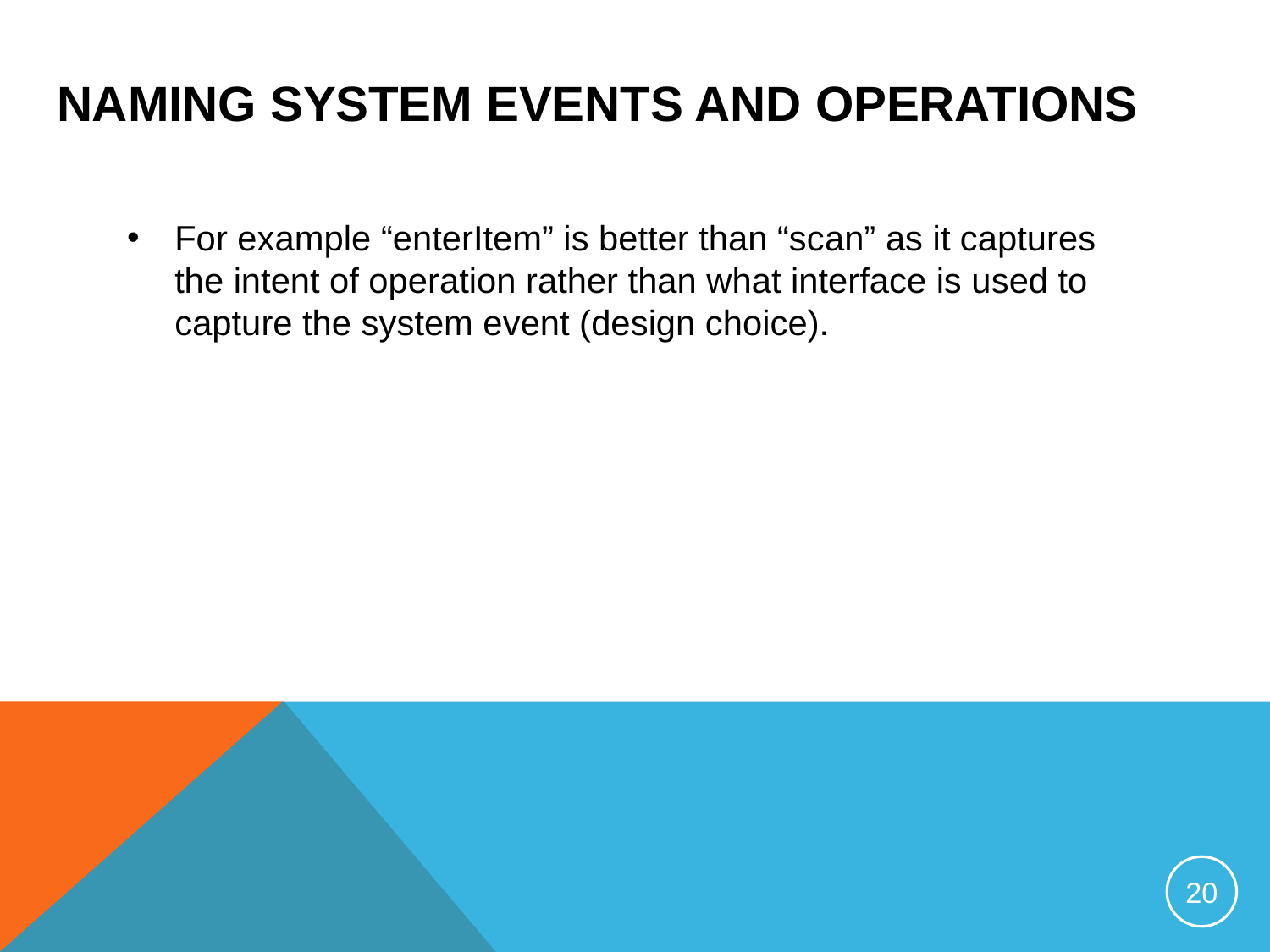

# Naming System Events and Operations

For example “enterItem” is better than “scan” as it captures the intent of operation rather than what interface is used to capture the system event (design choice).

20